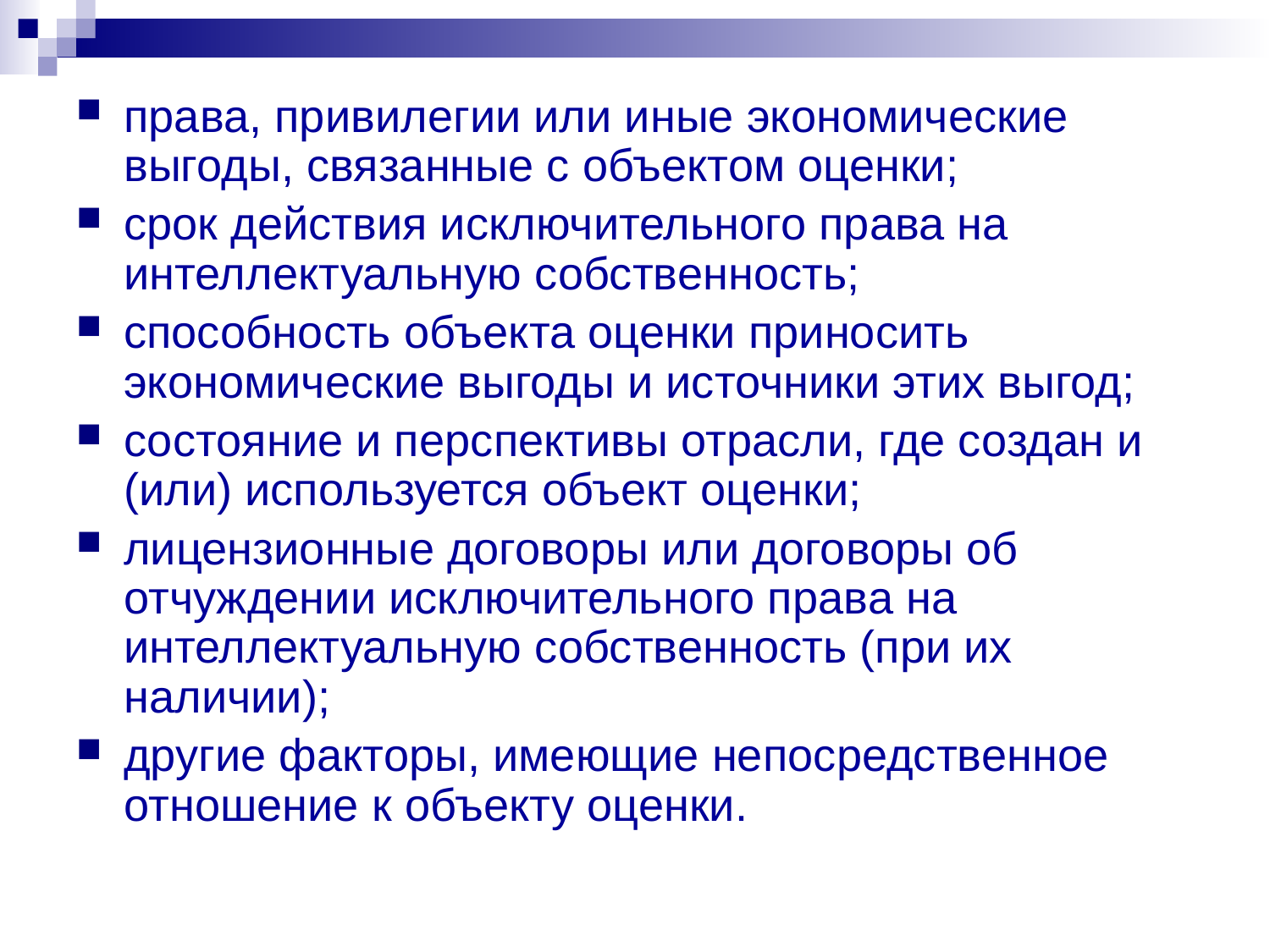

#
права, привилегии или иные экономические выгоды, связанные с объектом оценки;
срок действия исключительного права на интеллектуальную собственность;
способность объекта оценки приносить экономические выгоды и источники этих выгод;
состояние и перспективы отрасли, где создан и (или) используется объект оценки;
лицензионные договоры или договоры об отчуждении исключительного права на интеллектуальную собственность (при их наличии);
другие факторы, имеющие непосредственное отношение к объекту оценки.